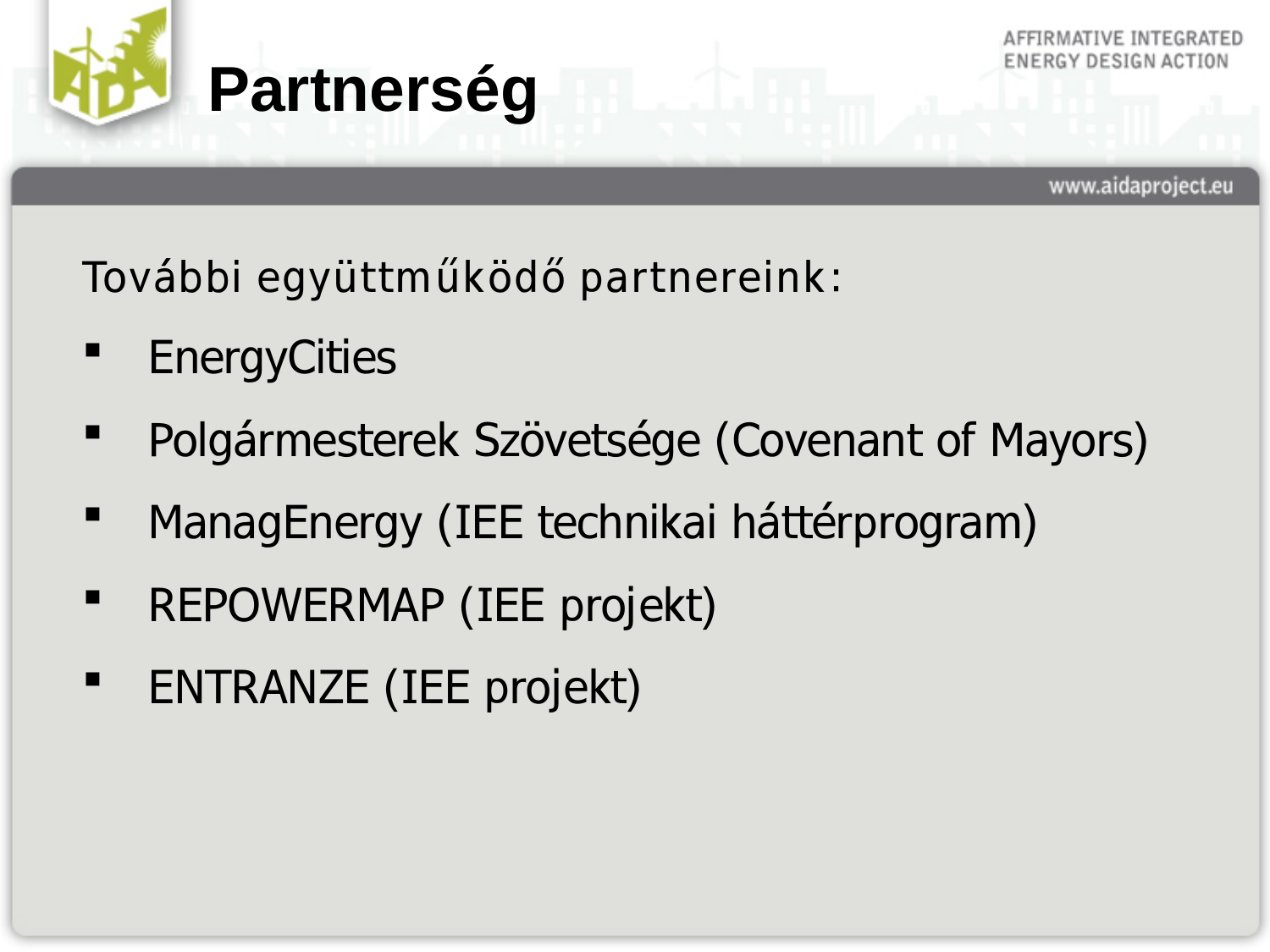

# Partnerség
További együttműködő partnereink:
 	EnergyCities
 	Polgármesterek Szövetsége (Covenant of Mayors)
 	ManagEnergy (IEE technikai háttérprogram)
 	REPOWERMAP (IEE projekt)
 	ENTRANZE (IEE projekt)